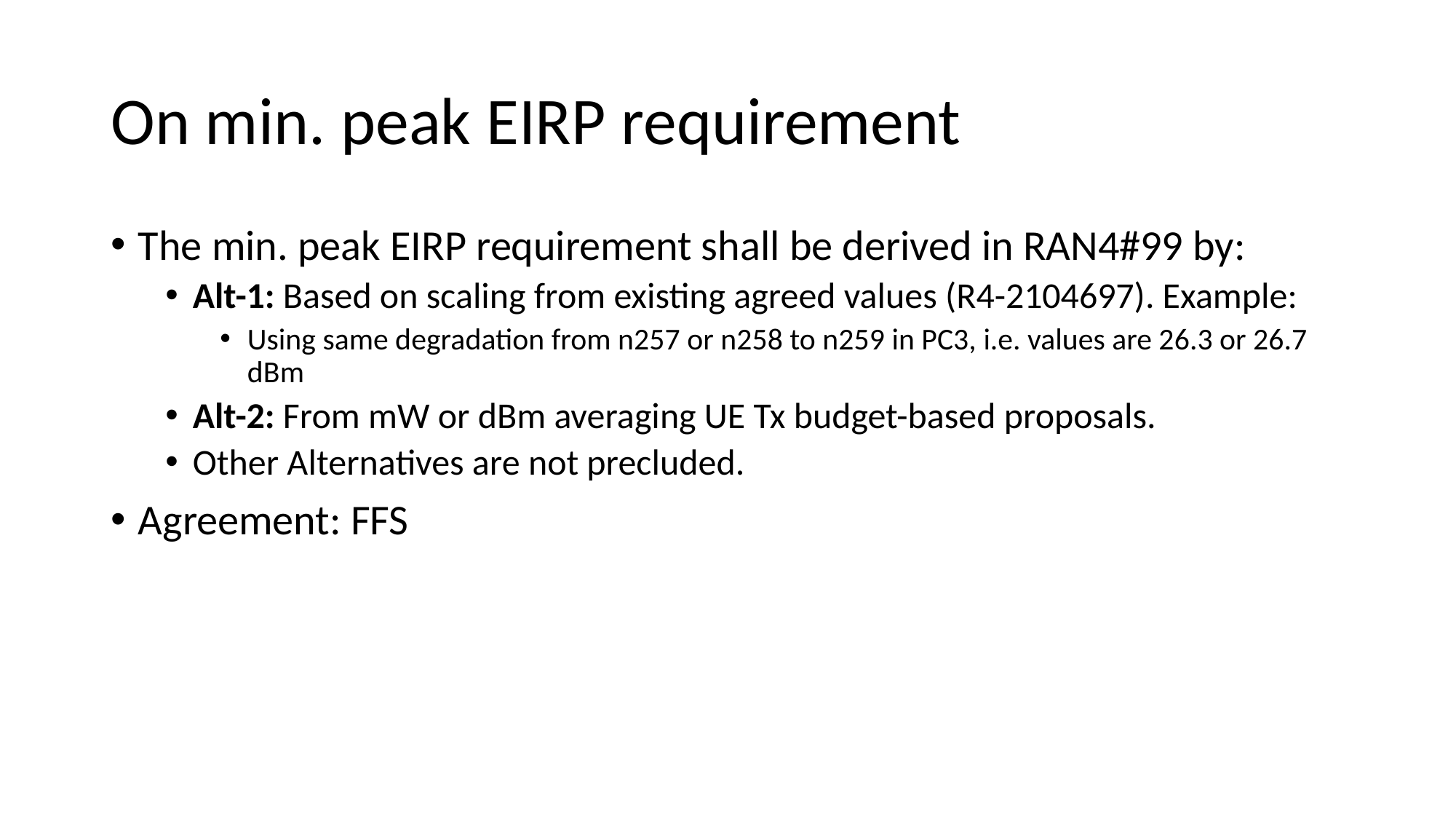

# On min. peak EIRP requirement
The min. peak EIRP requirement shall be derived in RAN4#99 by:
Alt-1: Based on scaling from existing agreed values (R4-2104697). Example:
Using same degradation from n257 or n258 to n259 in PC3, i.e. values are 26.3 or 26.7 dBm
Alt-2: From mW or dBm averaging UE Tx budget-based proposals.
Other Alternatives are not precluded.
Agreement: FFS